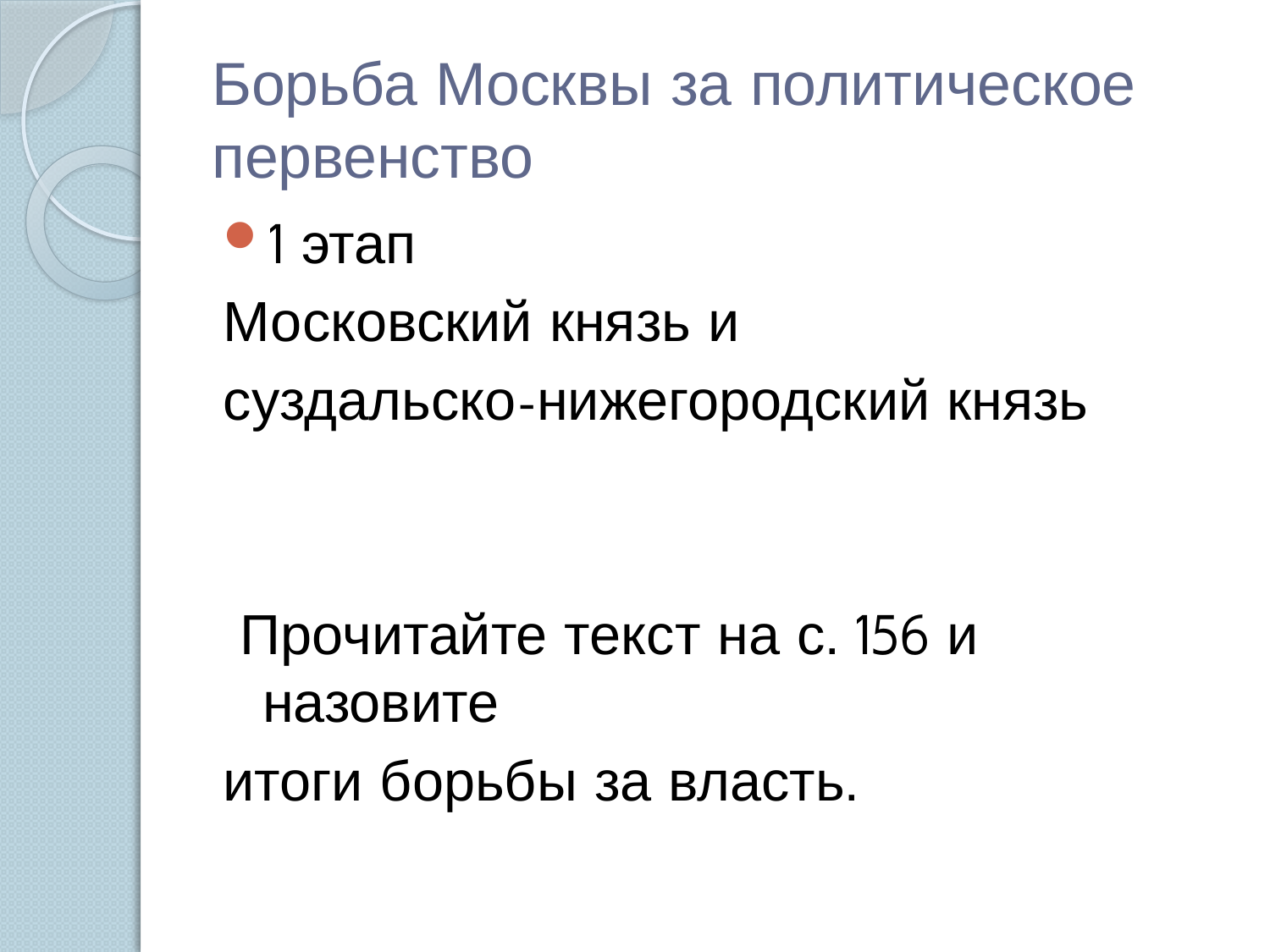

# Борьба Москвы за политическое первенство
1 этап
Московский князь и
суздальско-нижегородский князь

 Прочитайте текст на с. 156 и назовите
итоги борьбы за власть.